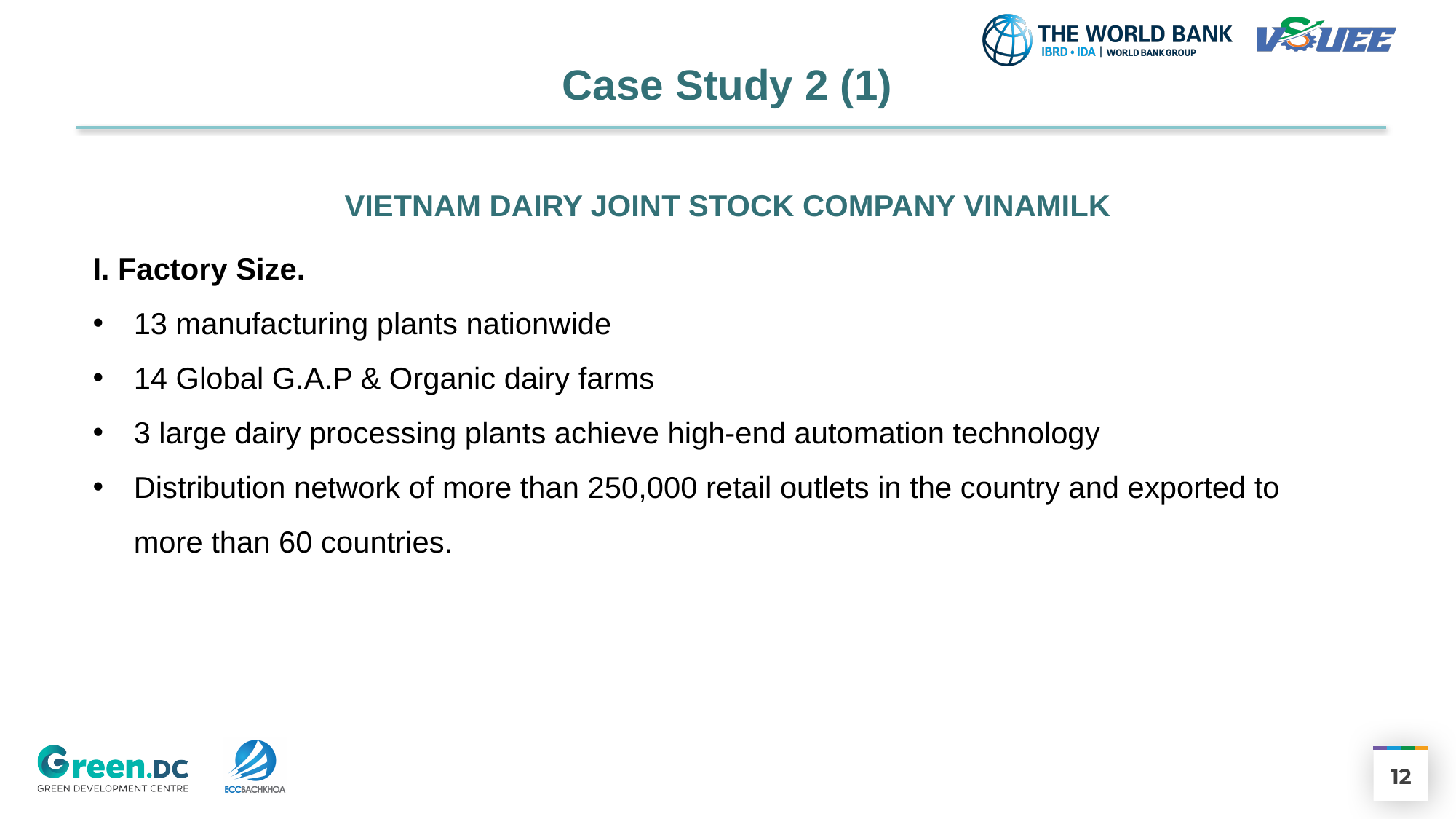

Case Study 2 (1)

VIETNAM DAIRY JOINT STOCK COMPANY VINAMILK
I. Factory Size.
13 manufacturing plants nationwide
14 Global G.A.P & Organic dairy farms
3 large dairy processing plants achieve high-end automation technology
Distribution network of more than 250,000 retail outlets in the country and exported to more than 60 countries.